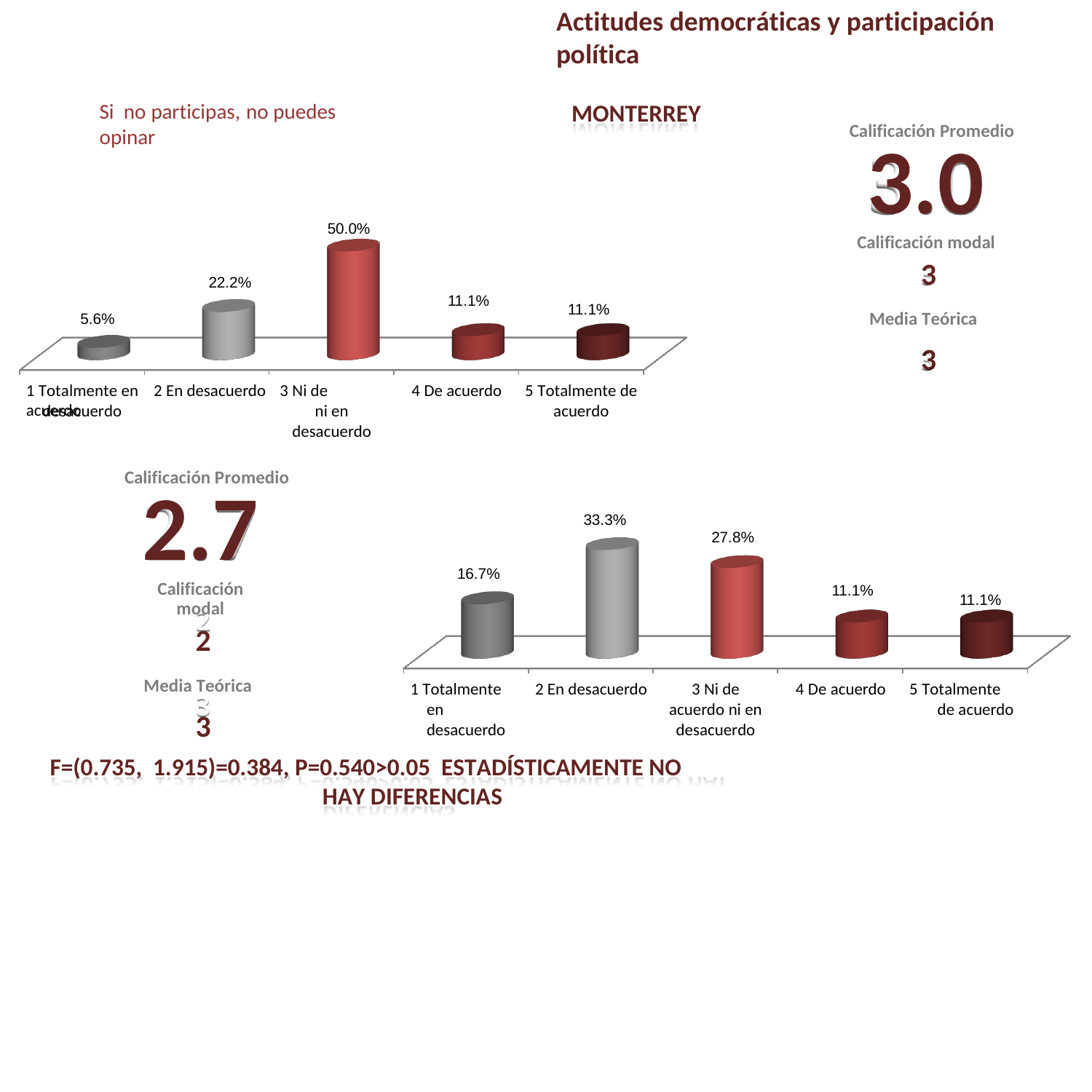

Actitudes democráticas y participación política
MONTERREY
Si  no participas, no puedes opinar

Calificación Promedio
3.0
Calificación modal
3

Media Teórica

3

50.0%

22.2%
11.1%
11.1%
5.6%

1 Totalmente en    2 En desacuerdo	3 Ni de acuerdo
4 De acuerdo
5 Totalmente de
acuerdo
desacuerdo
ni en
desacuerdo

Calificación Promedio
2.7
Calificación modal
2

Media Teórica

3

33.3%
27.8%
16.7%
11.1%
11.1%

3 Ni de acuerdo ni en desacuerdo
1 Totalmente en desacuerdo
5 Totalmente de acuerdo
2 En desacuerdo
4 De acuerdo

F=(0.735,  1.915)=0.384, P=0.540>0.05  ESTADÍSTICAMENTE NO HAY DIFERENCIAS